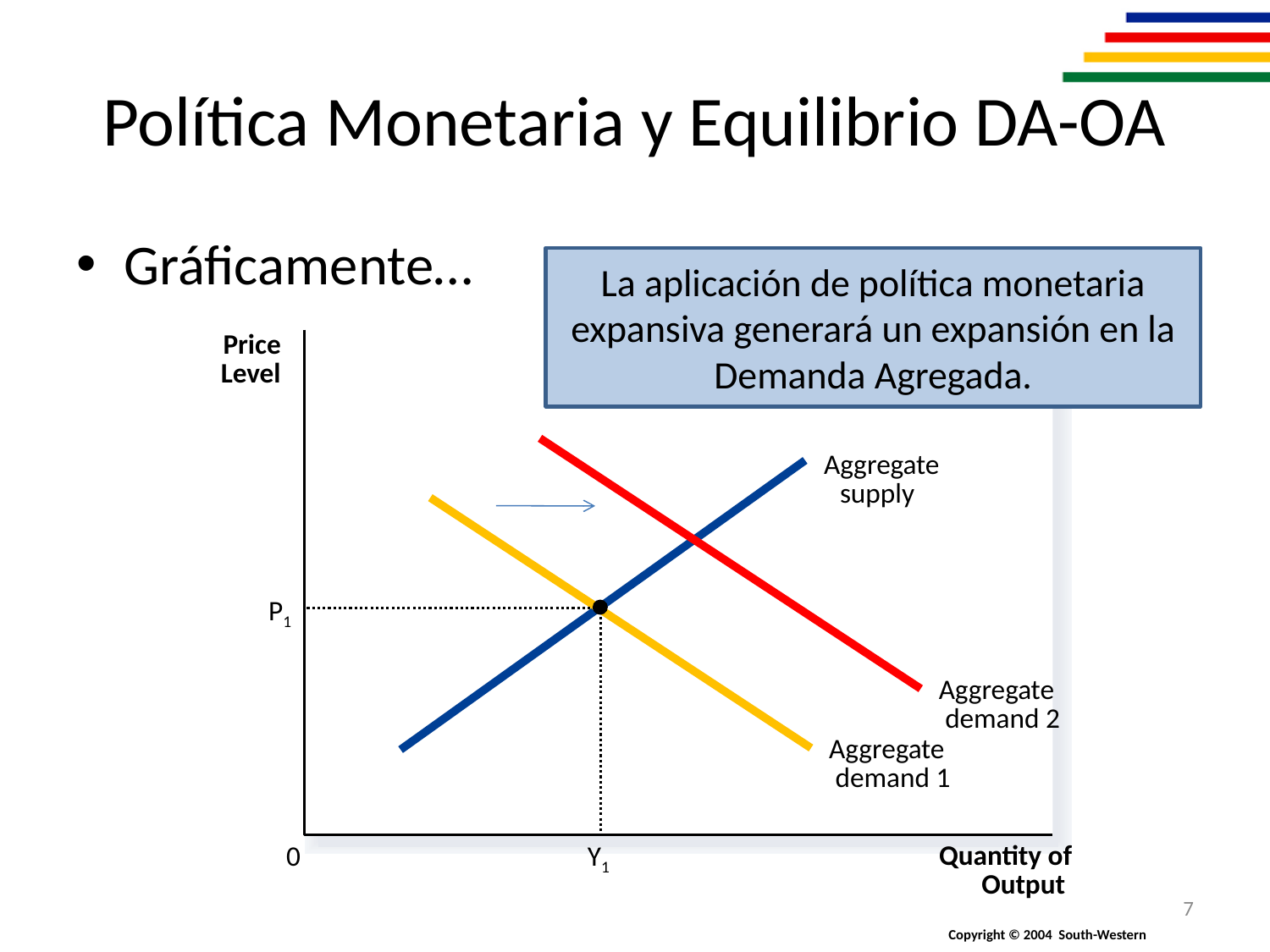

# Política Monetaria y Equilibrio DA-OA
Gráficamente…
La aplicación de política monetaria expansiva generará un expansión en la Demanda Agregada.
Price

Level

Aggregate
demand 2
Aggregate

supply

Aggregate
demand 1
P1

Quantity of
0
Y1
Output
7
Copyright © 2004  South-Western